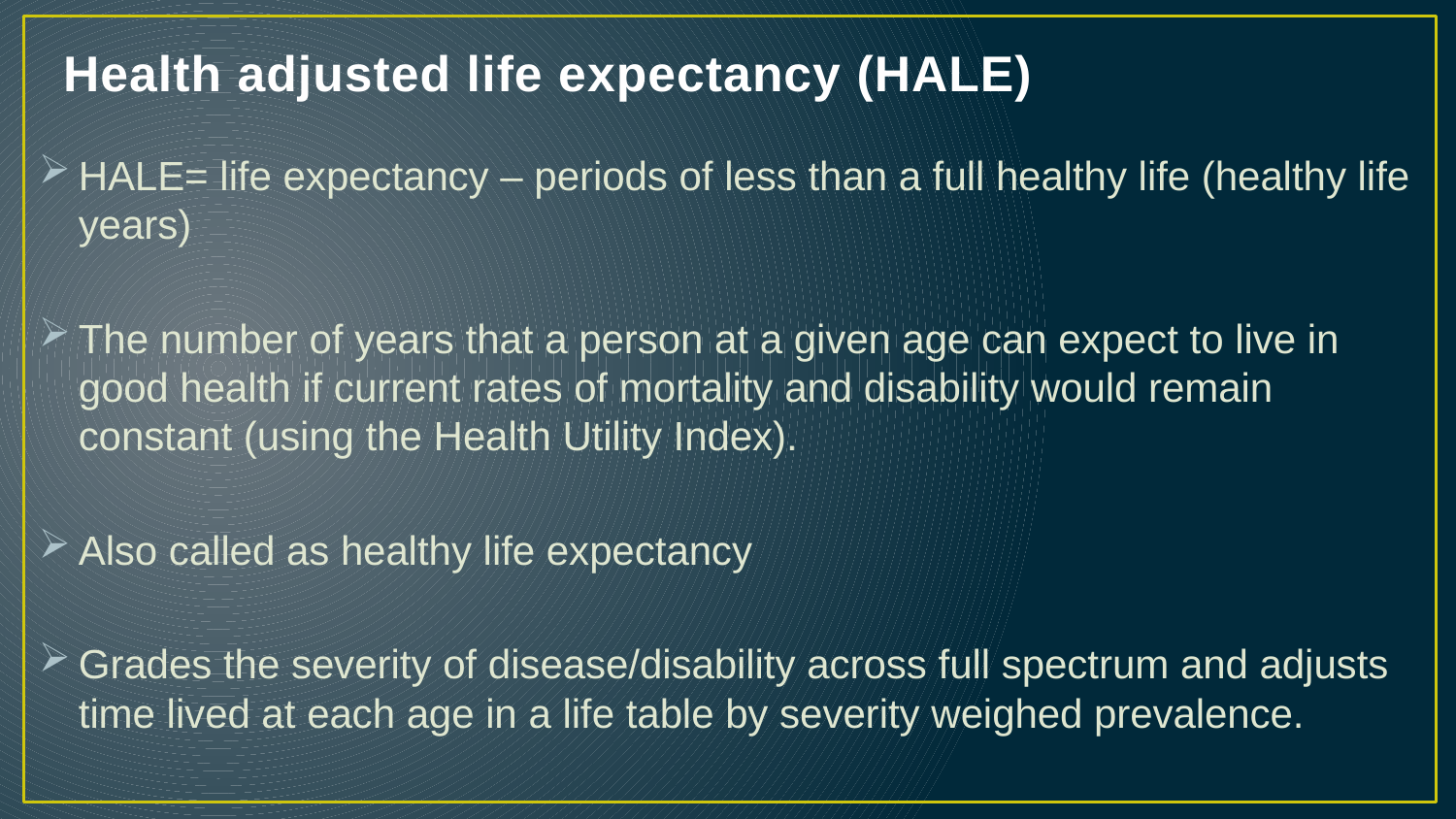

# Health adjusted life expectancy (HALE)
HALE= life expectancy – periods of less than a full healthy life (healthy life years)

The number of years that a person at a given age can expect to live in good health if current rates of mortality and disability would remain constant (using the Health Utility Index).

Also called as healthy life expectancy

Grades the severity of disease/disability across full spectrum and adjusts time lived at each age in a life table by severity weighed prevalence.